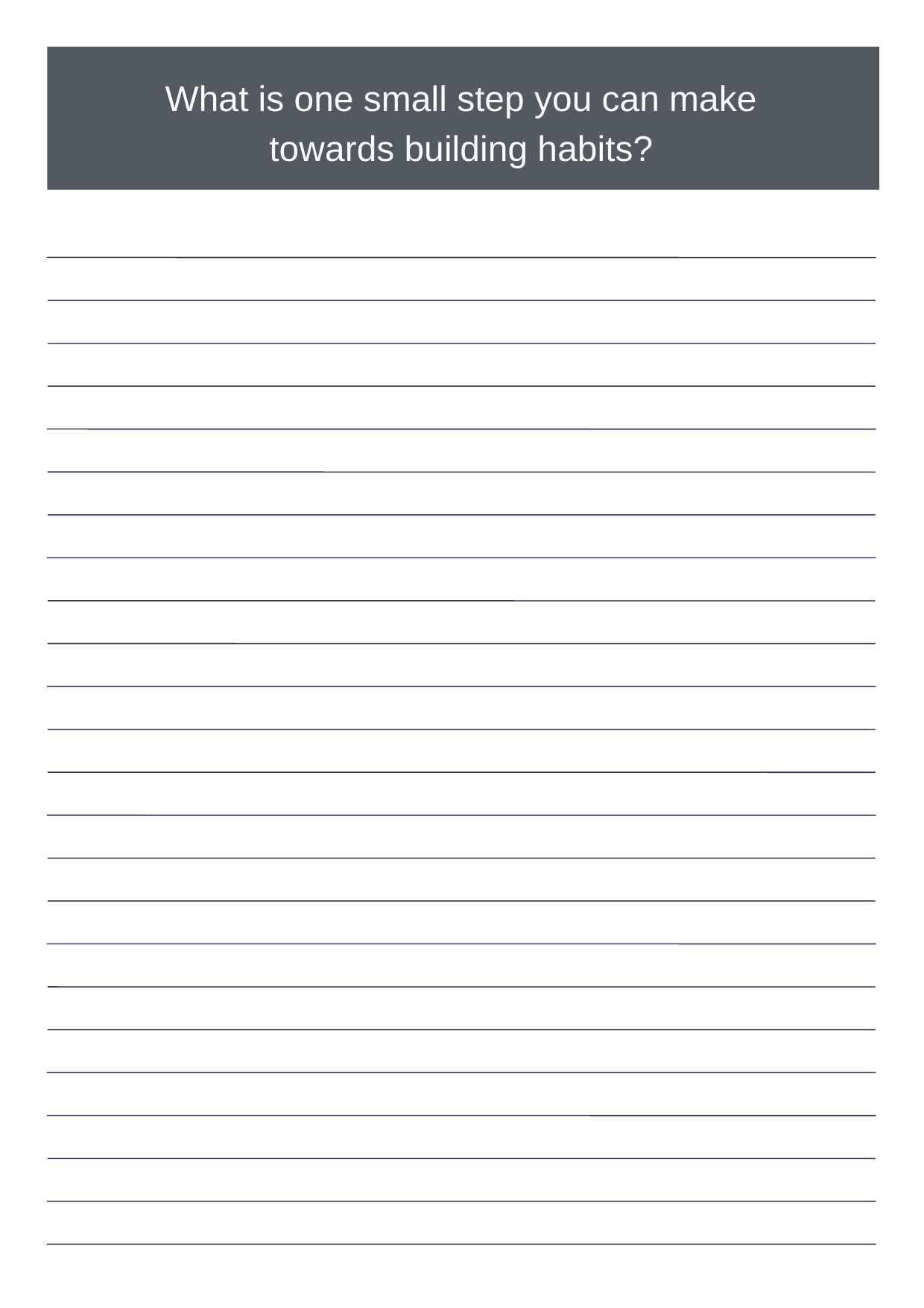

What is one small step you can make towards building habits?